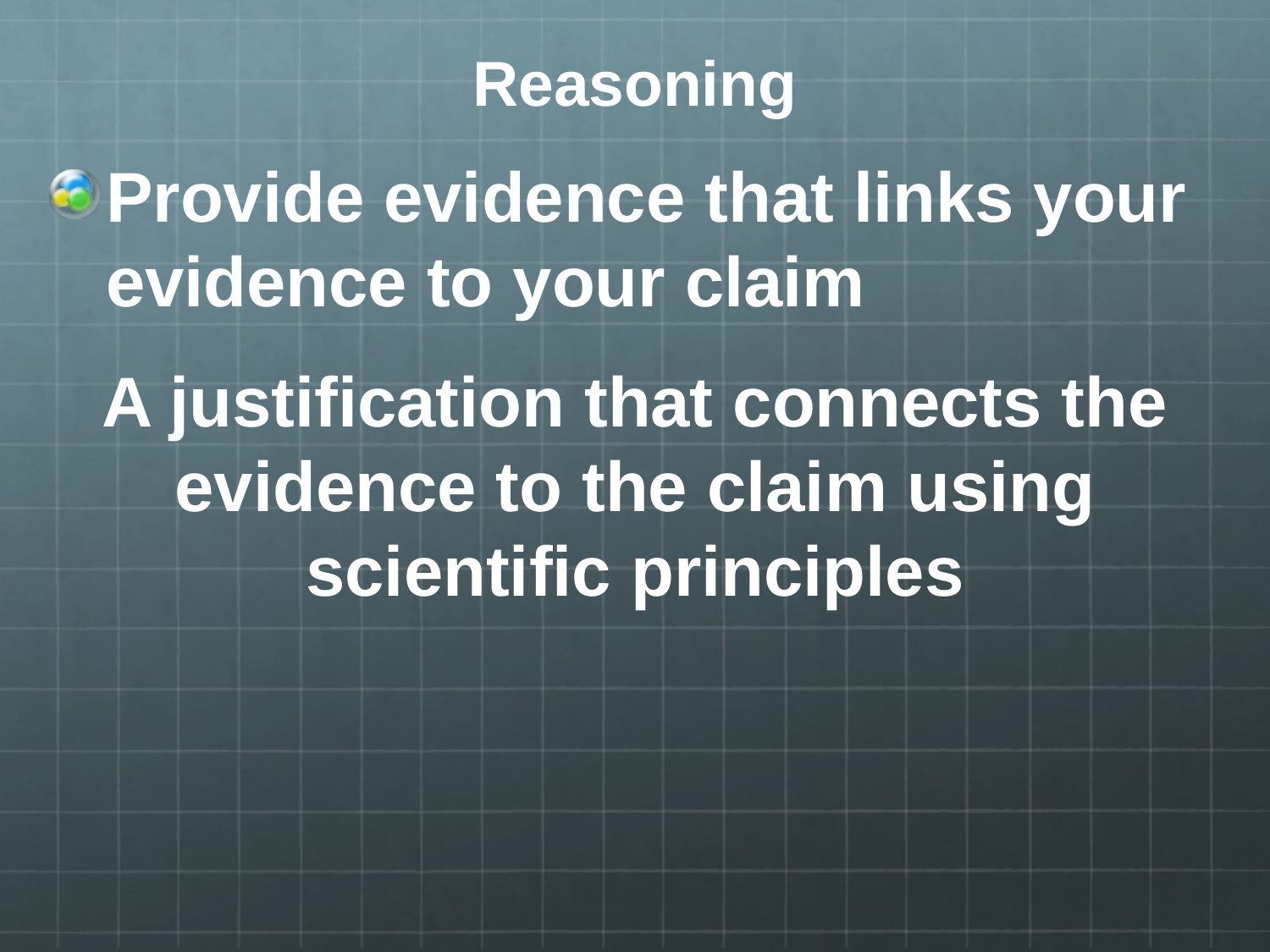

# Reasoning
Provide evidence that links your evidence to your claim
A justification that connects the evidence to the claim using scientific principles